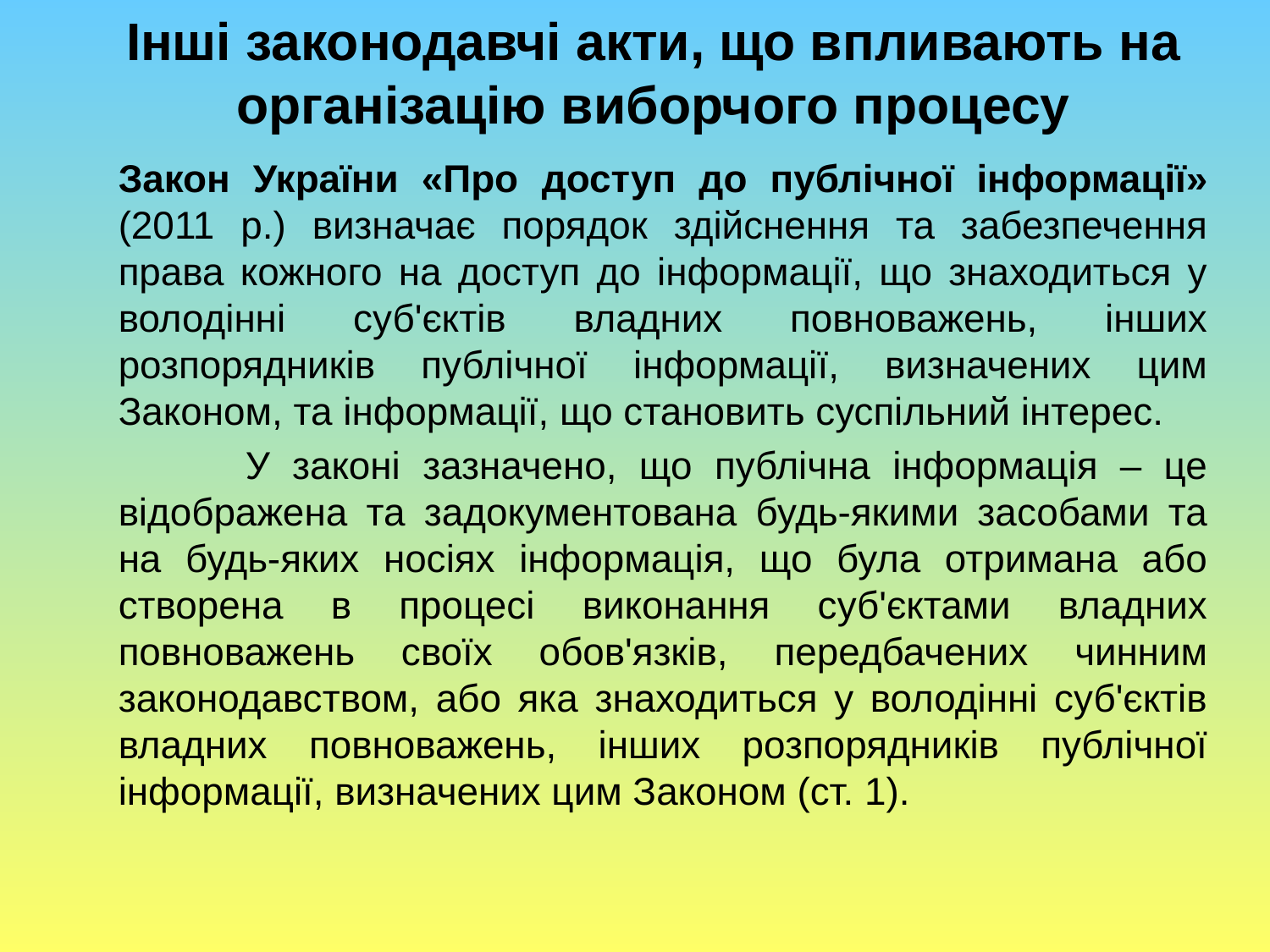

# Інші законодавчі акти, що впливають на організацію виборчого процесу

	Закон України «Про доступ до публічної інформації» (2011 р.) визначає порядок здійснення та забезпечення права кожного на доступ до інформації, що знаходиться у володінні суб'єктів владних повноважень, інших розпорядників публічної інформації, визначених цим Законом, та інформації, що становить суспільний інтерес.
		У законі зазначено, що публічна інформація – це відображена та задокументована будь-якими засобами та на будь-яких носіях інформація, що була отримана або створена в процесі виконання суб'єктами владних повноважень своїх обов'язків, передбачених чинним законодавством, або яка знаходиться у володінні суб'єктів владних повноважень, інших розпорядників публічної інформації, визначених цим Законом (ст. 1).